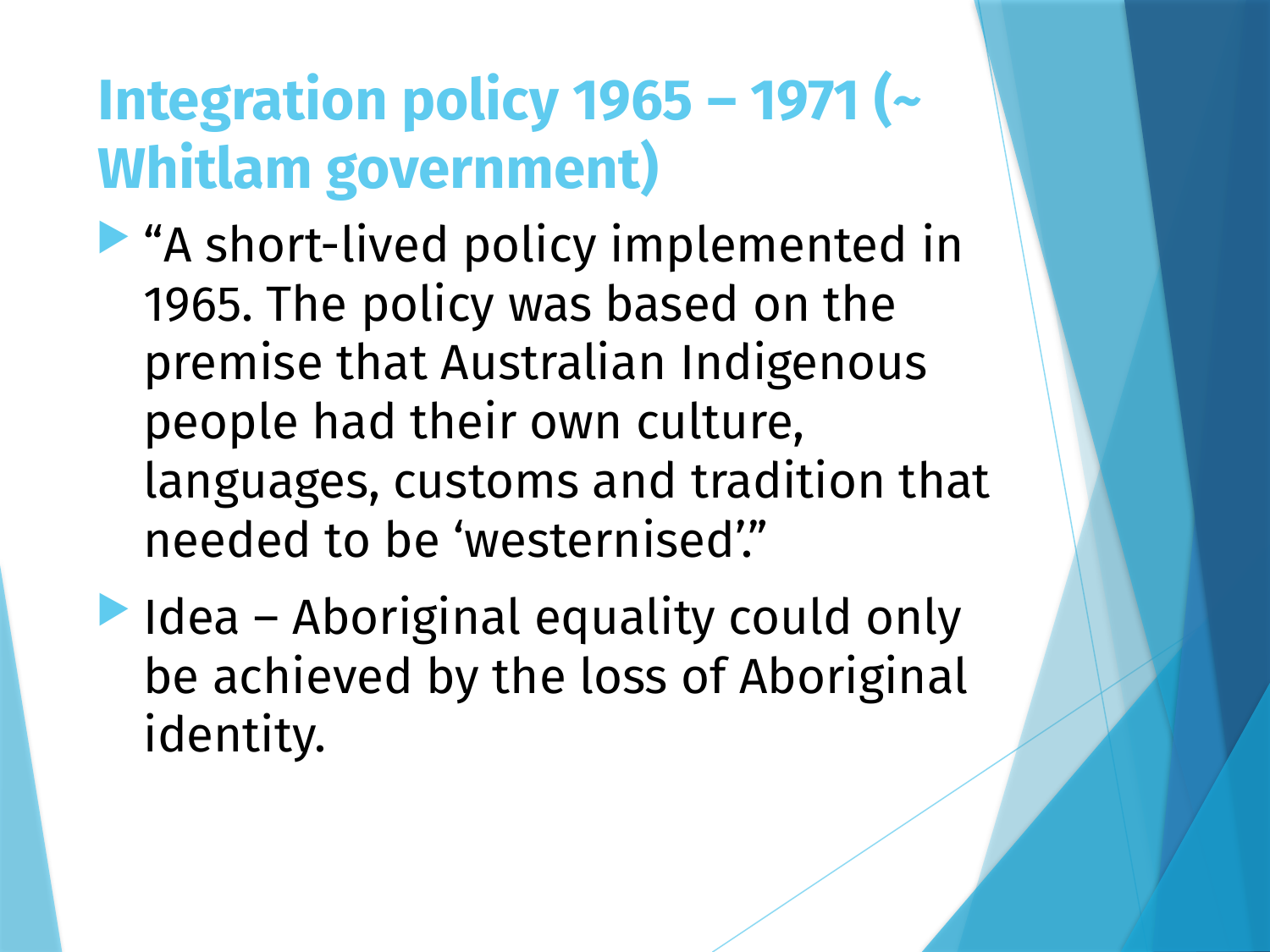

Integration policy 1965 – 1971 (~ Whitlam government)
“A short-lived policy implemented in 1965. The policy was based on the premise that Australian Indigenous people had their own culture, languages, customs and tradition that needed to be ‘westernised’.”
Idea – Aboriginal equality could only be achieved by the loss of Aboriginal identity.